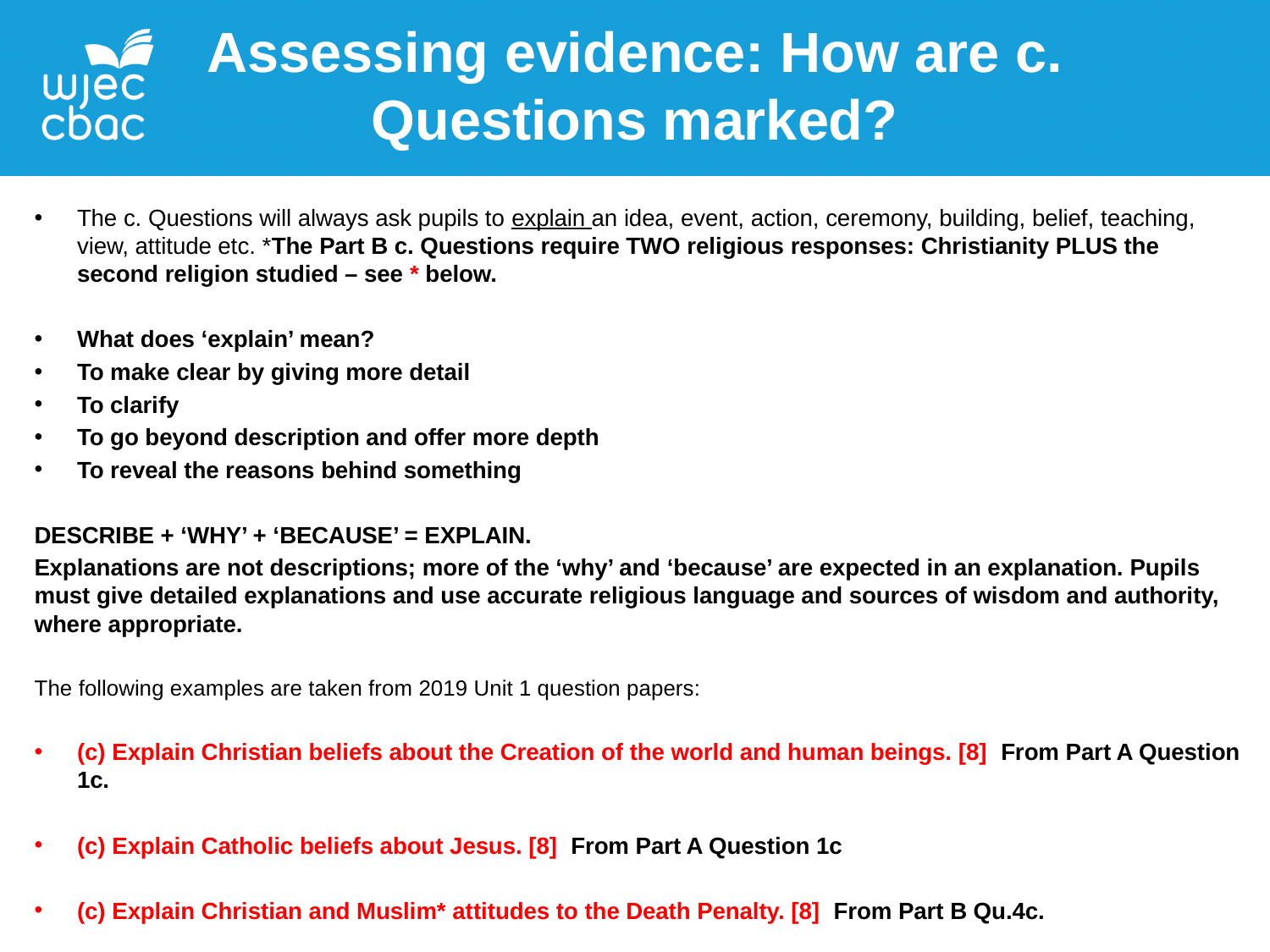

# Assessing evidence: How are c. Questions marked?
The c. Questions will always ask pupils to explain an idea, event, action, ceremony, building, belief, teaching, view, attitude etc. *The Part B c. Questions require TWO religious responses: Christianity PLUS the second religion studied – see * below.

What does ‘explain’ mean?
To make clear by giving more detail
To clarify
To go beyond description and offer more depth
To reveal the reasons behind something

DESCRIBE + ‘WHY’ + ‘BECAUSE’ = EXPLAIN.
Explanations are not descriptions; more of the ‘why’ and ‘because’ are expected in an explanation. Pupils must give detailed explanations and use accurate religious language and sources of wisdom and authority, where appropriate.

The following examples are taken from 2019 Unit 1 question papers:

(c) Explain Christian beliefs about the Creation of the world and human beings. [8]  From Part A Question 1c.

(c) Explain Catholic beliefs about Jesus. [8]  From Part A Question 1c

(c) Explain Christian and Muslim* attitudes to the Death Penalty. [8]  From Part B Qu.4c.